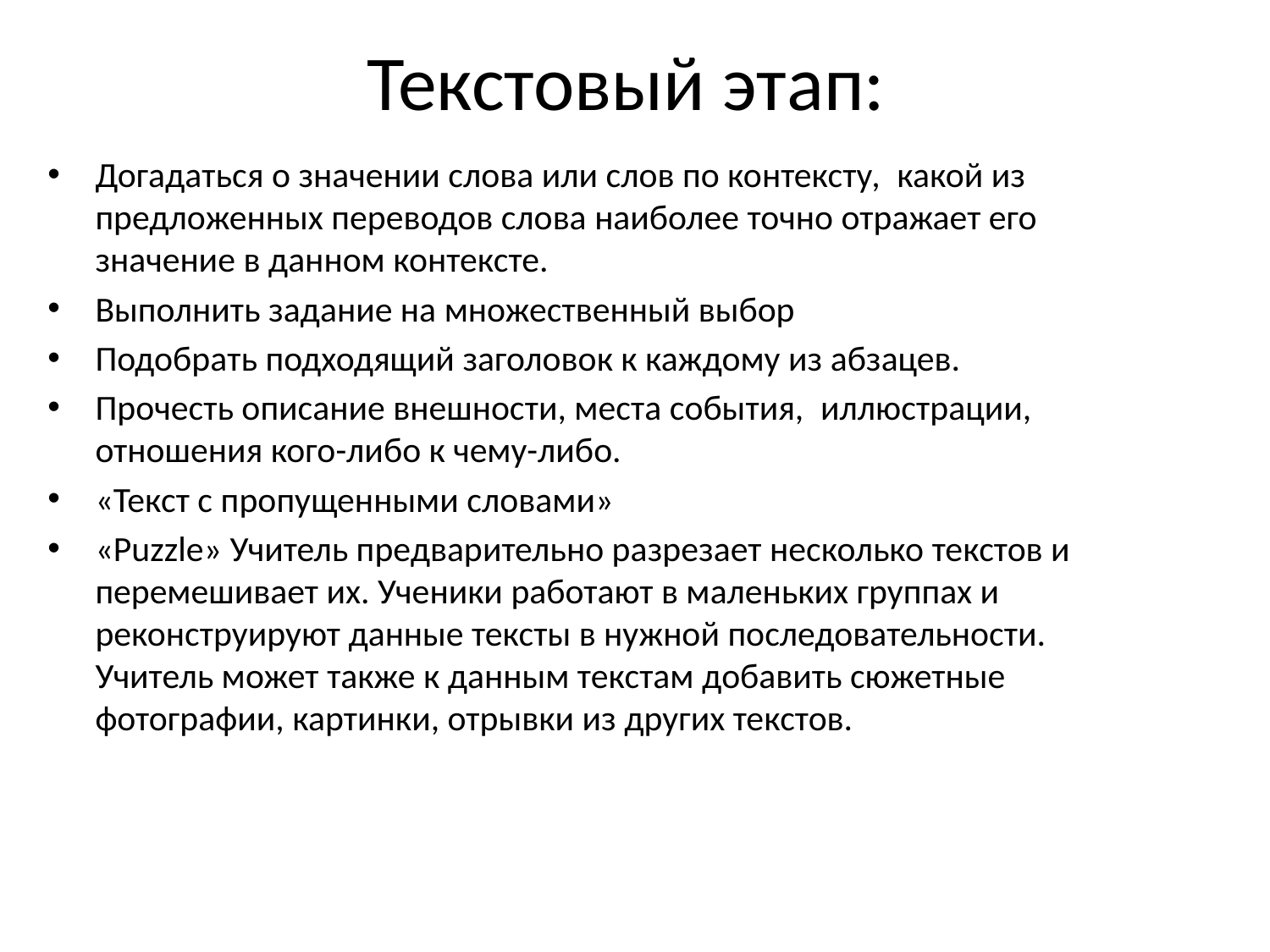

# Текстовый этап:
Догадаться о значении слова или слов по контексту,  какой из предложенных переводов слова наиболее точно отражает его значение в данном контексте.
Выполнить задание на множественный выбор
Подобрать подходящий заголовок к каждому из абзацев.
Прочесть описание внешности, места события,  иллюстрации, отношения кого-либо к чему-либо.
«Текст с пропущенными словами»
«Puzzle» Учитель предварительно разрезает несколько текстов и перемешивает их. Ученики работают в маленьких группах и реконструируют данные тексты в нужной последовательности. Учитель может также к данным текстам добавить сюжетные фотографии, картинки, отрывки из других текстов.